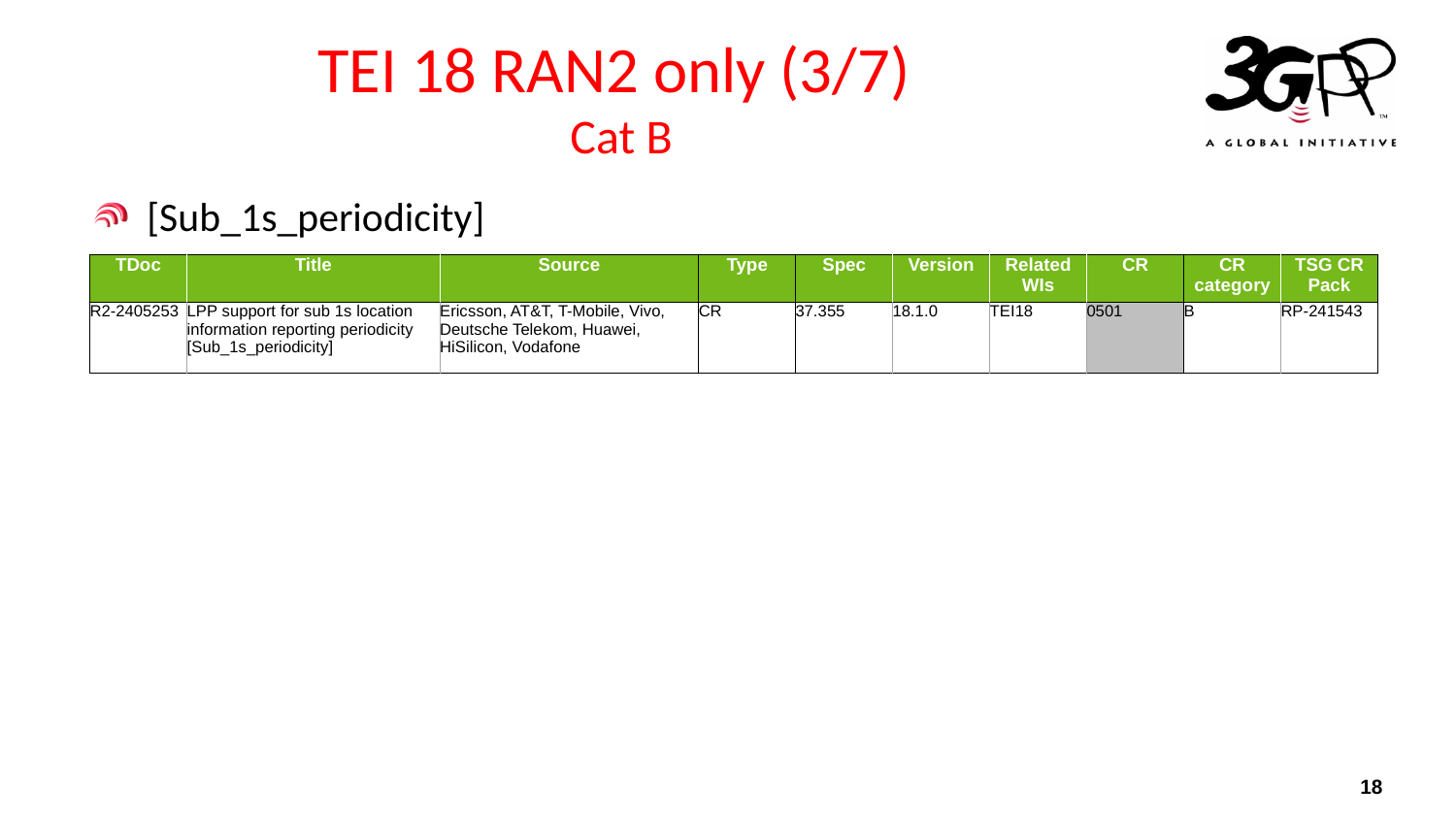

# TEI 18 RAN2 only (3/7) Cat B
[Sub_1s_periodicity]
| TDoc | Title | Source | Type | Spec | Version | Related WIs | CR | CR category | TSG CR Pack |
| --- | --- | --- | --- | --- | --- | --- | --- | --- | --- |
| R2-2405253 | LPP support for sub 1s location information reporting periodicity [Sub\_1s\_periodicity] | Ericsson, AT&T, T-Mobile, Vivo, Deutsche Telekom, Huawei, HiSilicon, Vodafone | CR | 37.355 | 18.1.0 | TEI18 | 0501 | B | RP-241543 |